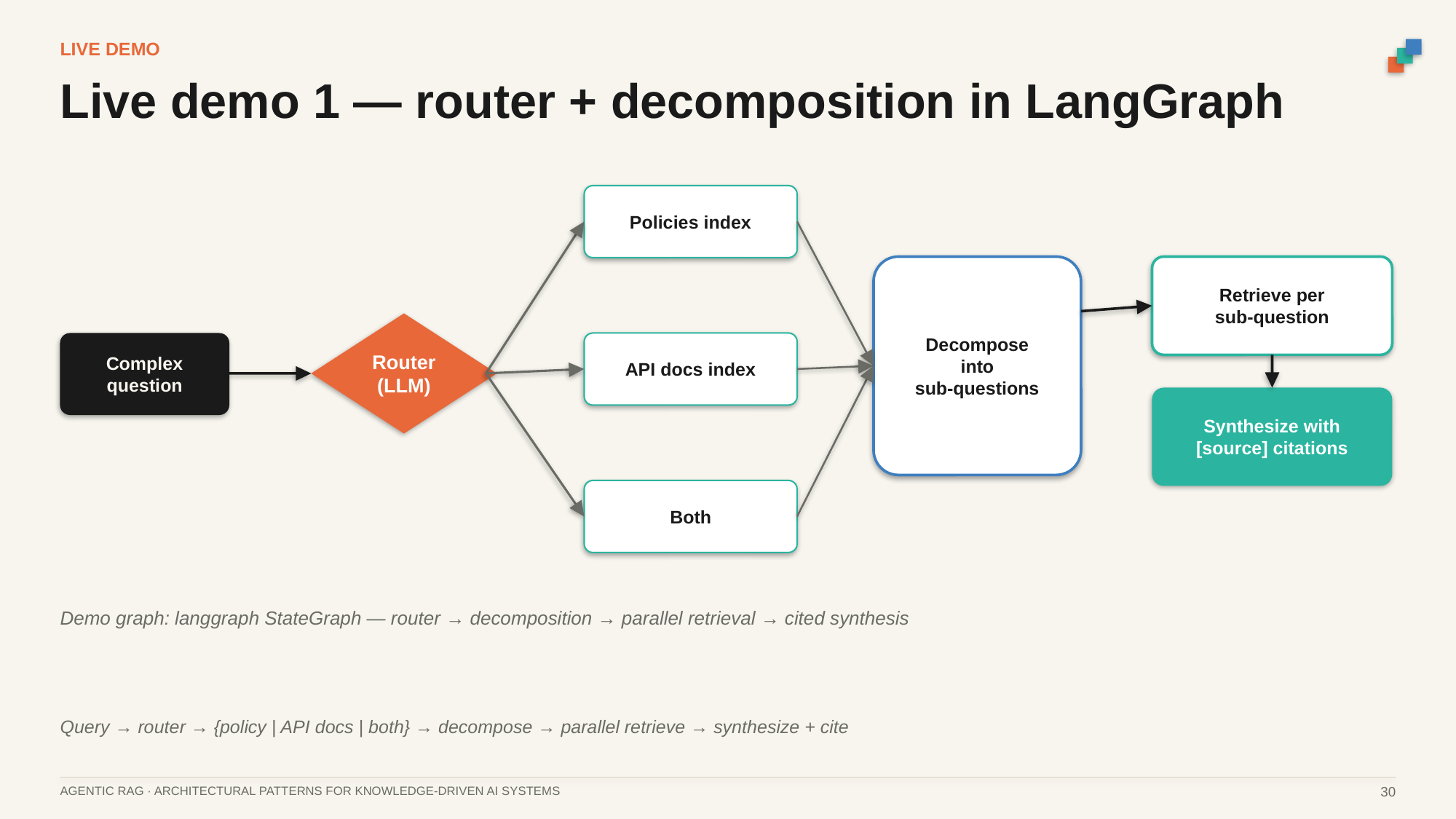

LIVE DEMO

Live demo 1 — router + decomposition in LangGraph
Policies index

Decompose
into
sub-questions
Retrieve per
sub-question

Router
(LLM)
Complex
question
API docs index

Synthesize with
[source] citations

Both

Demo graph: langgraph StateGraph — router → decomposition → parallel retrieval → cited synthesis
Query → router → {policy | API docs | both} → decompose → parallel retrieve → synthesize + cite

AGENTIC RAG · ARCHITECTURAL PATTERNS FOR KNOWLEDGE-DRIVEN AI SYSTEMS
30